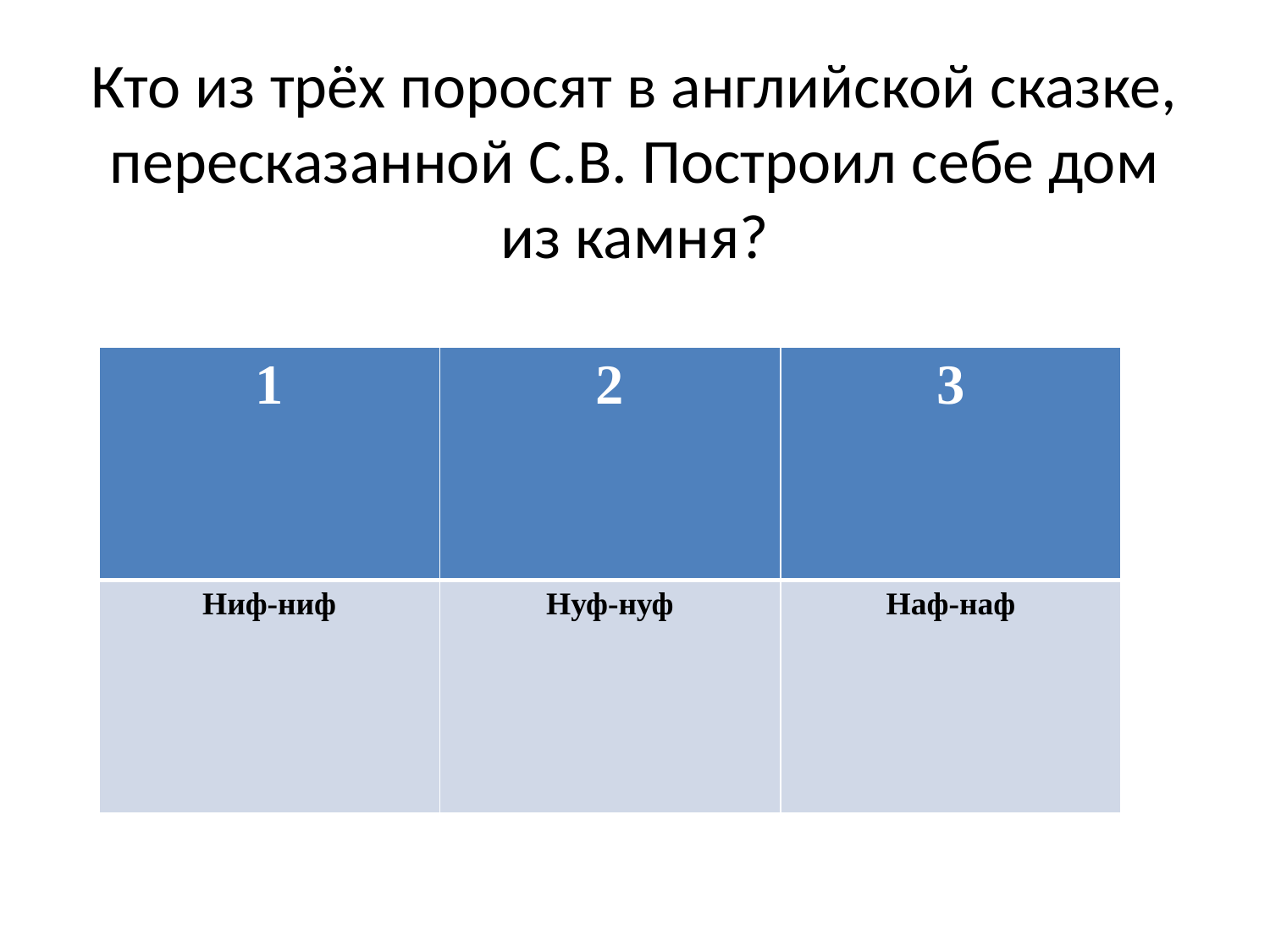

# Кто из трёх поросят в английской сказке, пересказанной С.В. Построил себе дом из камня?
| 1 | 2 | 3 |
| --- | --- | --- |
| Ниф-ниф | Нуф-нуф | Наф-наф |